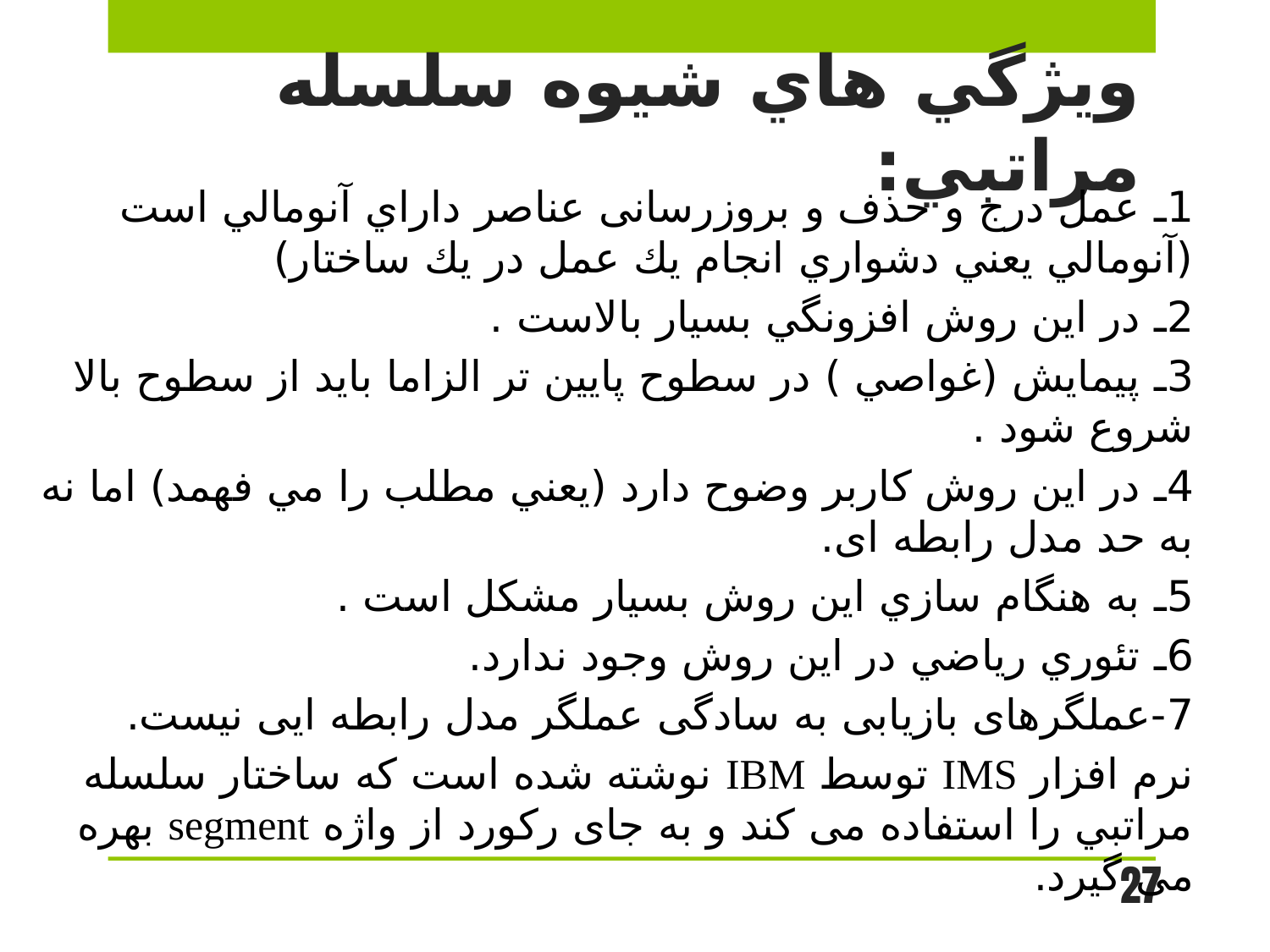

# ويژگي هاي شيوه سلسله مراتبي:
1ـ عمل درج و حذف و بروزرسانی عناصر داراي آنومالي است (آنومالي يعني دشواري انجام يك عمل در يك ساختار)
2ـ در اين روش افزونگي بسيار بالاست .
3ـ پيمايش (غواصي ) در سطوح پايين تر الزاما بايد از سطوح بالا شروع شود .
4ـ در اين روش كاربر وضوح دارد (يعني مطلب را مي فهمد) اما نه به حد مدل رابطه ای.
5ـ به هنگام سازي اين روش بسيار مشكل است .
6ـ تئوري رياضي در اين روش وجود ندارد.
7-عملگرهای بازیابی به سادگی عملگر مدل رابطه ایی نیست.
نرم افزار IMS توسط IBM نوشته شده است که ساختار سلسله مراتبي را استفاده می کند و به جای رکورد از واژه segment بهره می گیرد.
27